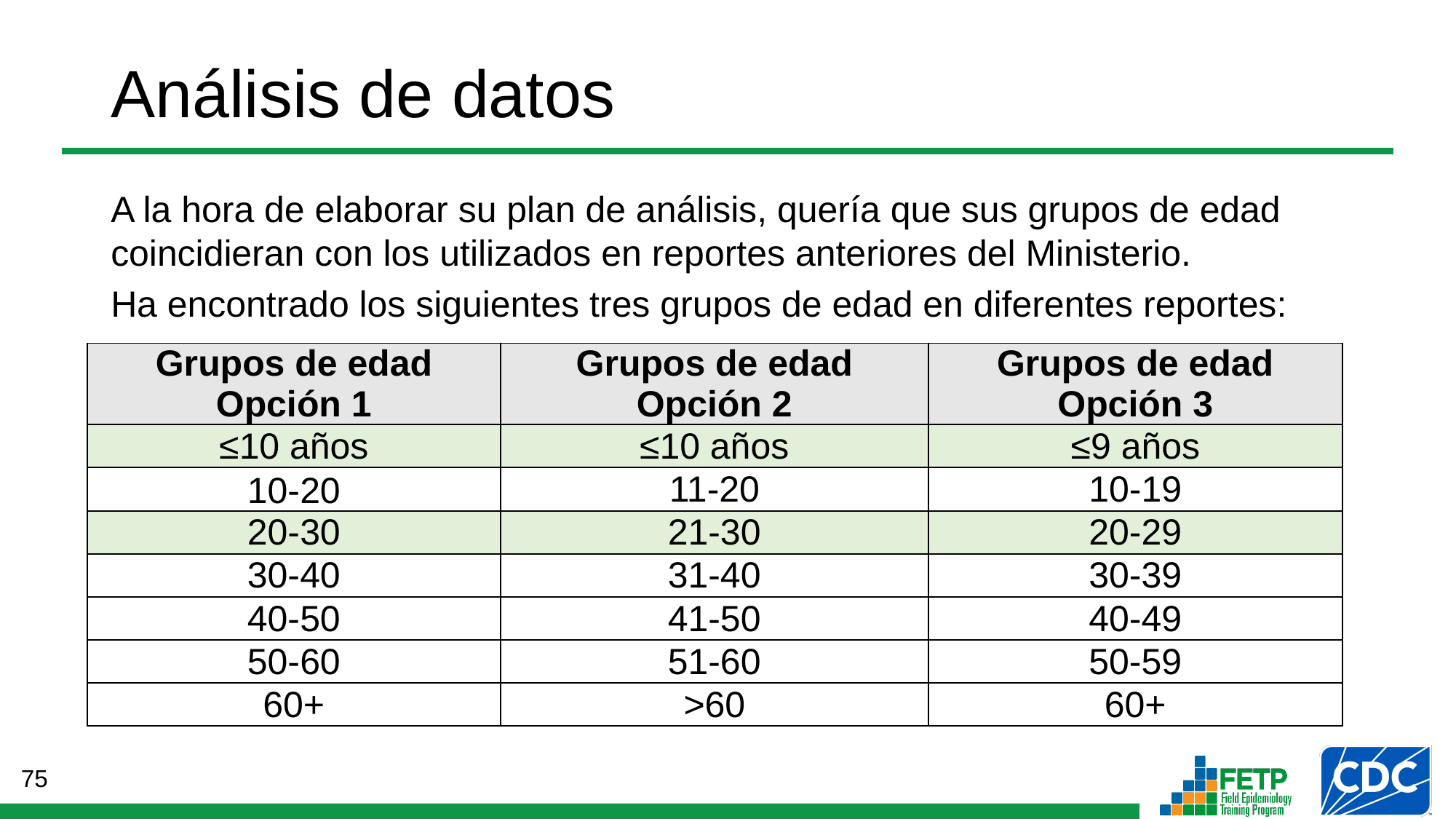

# Análisis de datos
A la hora de elaborar su plan de análisis, quería que sus grupos de edad coincidieran con los utilizados en reportes anteriores del Ministerio.
Ha encontrado los siguientes tres grupos de edad en diferentes reportes:

| Grupos de edad Opción 1 | Grupos de edad Opción 2 | Grupos de edad Opción 3 |
| --- | --- | --- |
| ≤10 años | ≤10 años | ≤9 años |
| 10-20 | 11-20 | 10-19 |
| 20-30 | 21-30 | 20-29 |
| 30-40 | 31-40 | 30-39 |
| 40-50 | 41-50 | 40-49 |
| 50-60 | 51-60 | 50-59 |
| 60+ | >60 | 60+ |